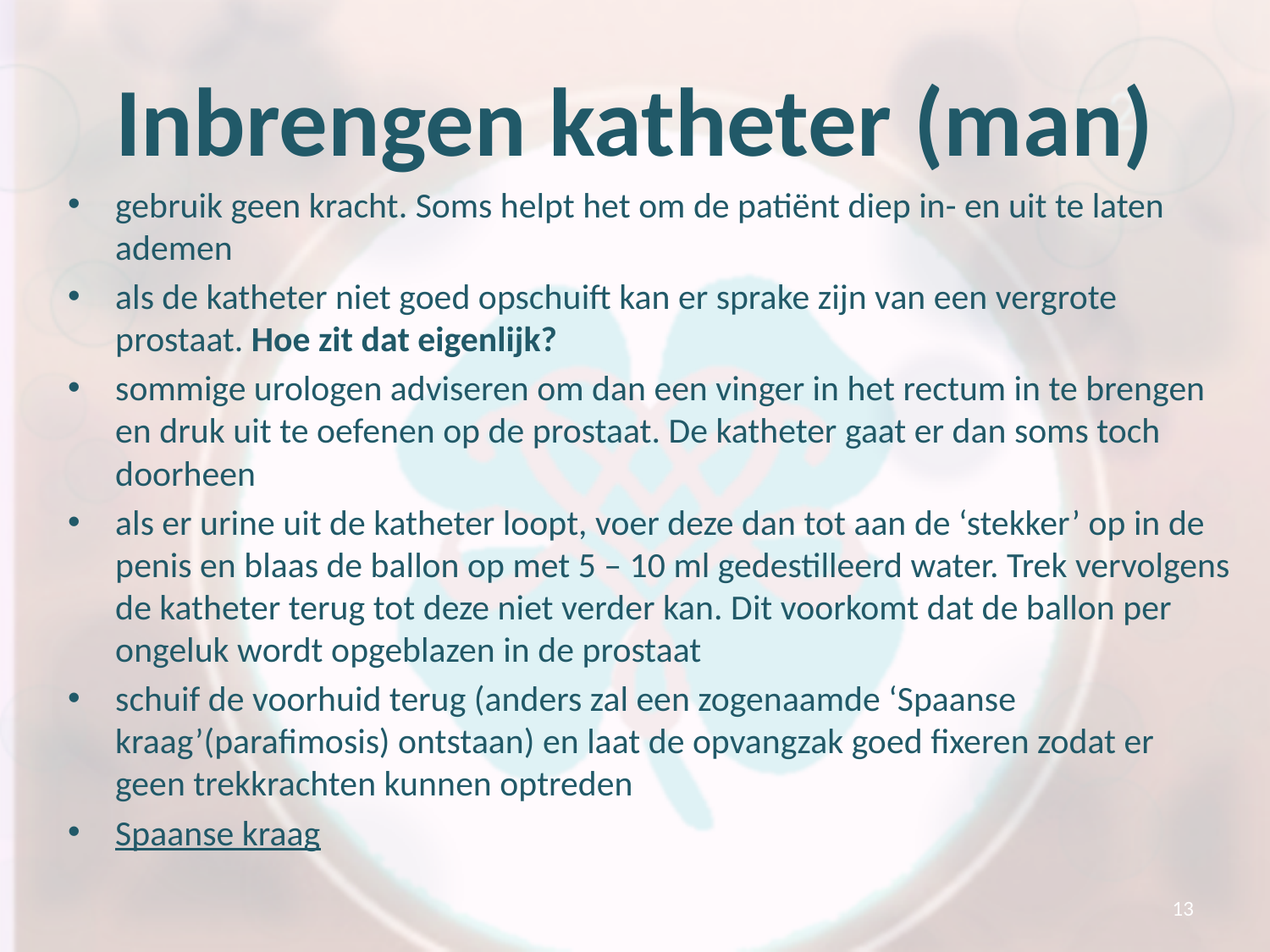

# Inbrengen katheter (man)
gebruik geen kracht. Soms helpt het om de patiënt diep in- en uit te laten ademen
als de katheter niet goed opschuift kan er sprake zijn van een vergrote prostaat. Hoe zit dat eigenlijk?
sommige urologen adviseren om dan een vinger in het rectum in te brengen en druk uit te oefenen op de prostaat. De katheter gaat er dan soms toch doorheen
als er urine uit de katheter loopt, voer deze dan tot aan de ‘stekker’ op in de penis en blaas de ballon op met 5 – 10 ml gedestilleerd water. Trek vervolgens de katheter terug tot deze niet verder kan. Dit voorkomt dat de ballon per ongeluk wordt opgeblazen in de prostaat
schuif de voorhuid terug (anders zal een zogenaamde ‘Spaanse kraag’(parafimosis) ontstaan) en laat de opvangzak goed fixeren zodat er geen trekkrachten kunnen optreden
Spaanse kraag

13